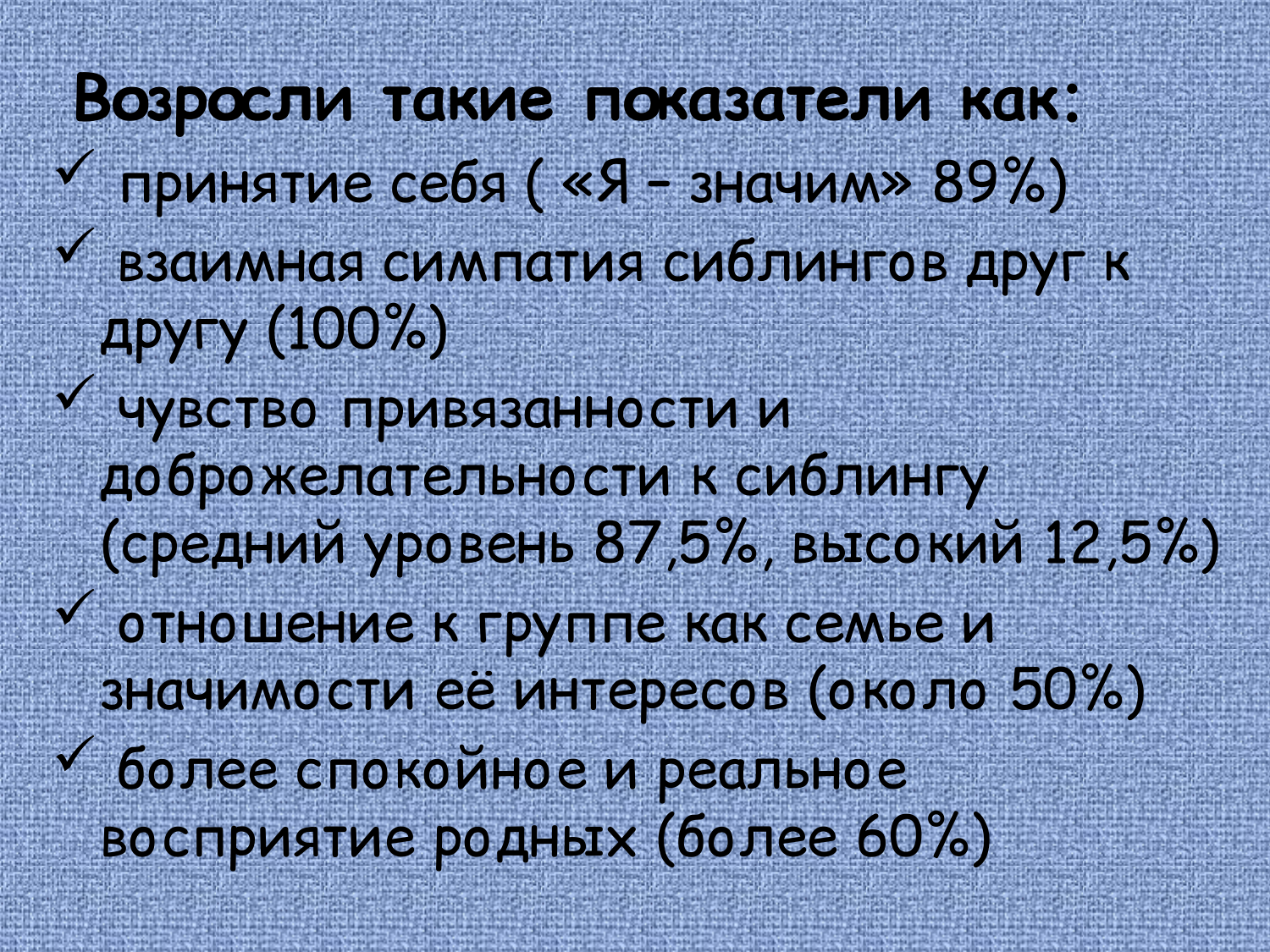

# Возросли такие показатели как:
 принятие себя ( «Я – значим» 89%)
 взаимная симпатия сиблингов друг к другу (100%)
 чувство привязанности и доброжелательности к сиблингу (средний уровень 87,5%, высокий 12,5%)
 отношение к группе как семье и значимости её интересов (около 50%)
 более спокойное и реальное восприятие родных (более 60%)